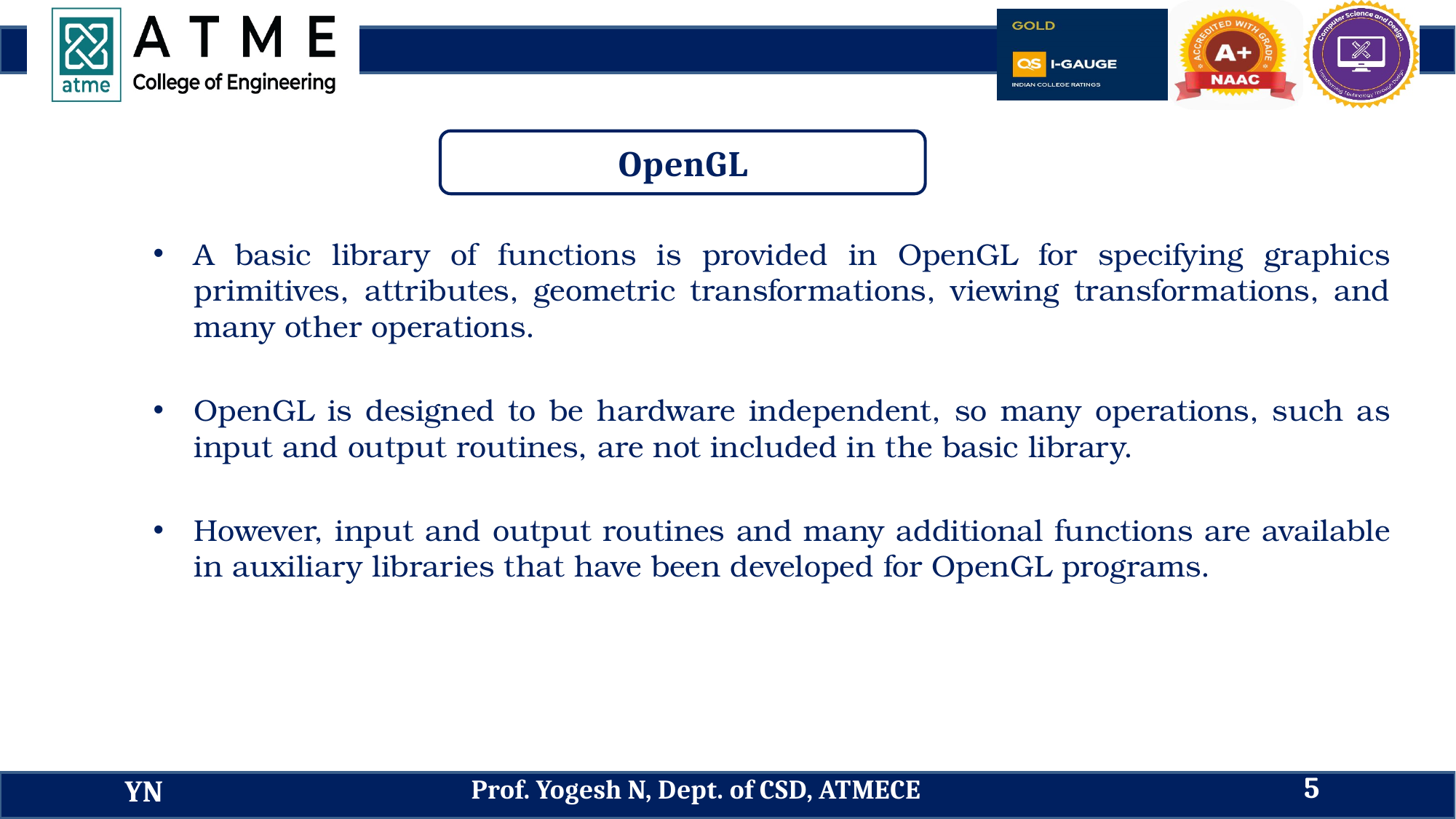

OpenGL
A basic library of functions is provided in OpenGL for specifying graphics primitives, attributes, geometric transformations, viewing transformations, and many other operations.

OpenGL is designed to be hardware independent, so many operations, such as input and output routines, are not included in the basic library.

However, input and output routines and many additional functions are available in auxiliary libraries that have been developed for OpenGL programs.
5
Prof. Yogesh N, Dept. of CSD, ATMECE
YN